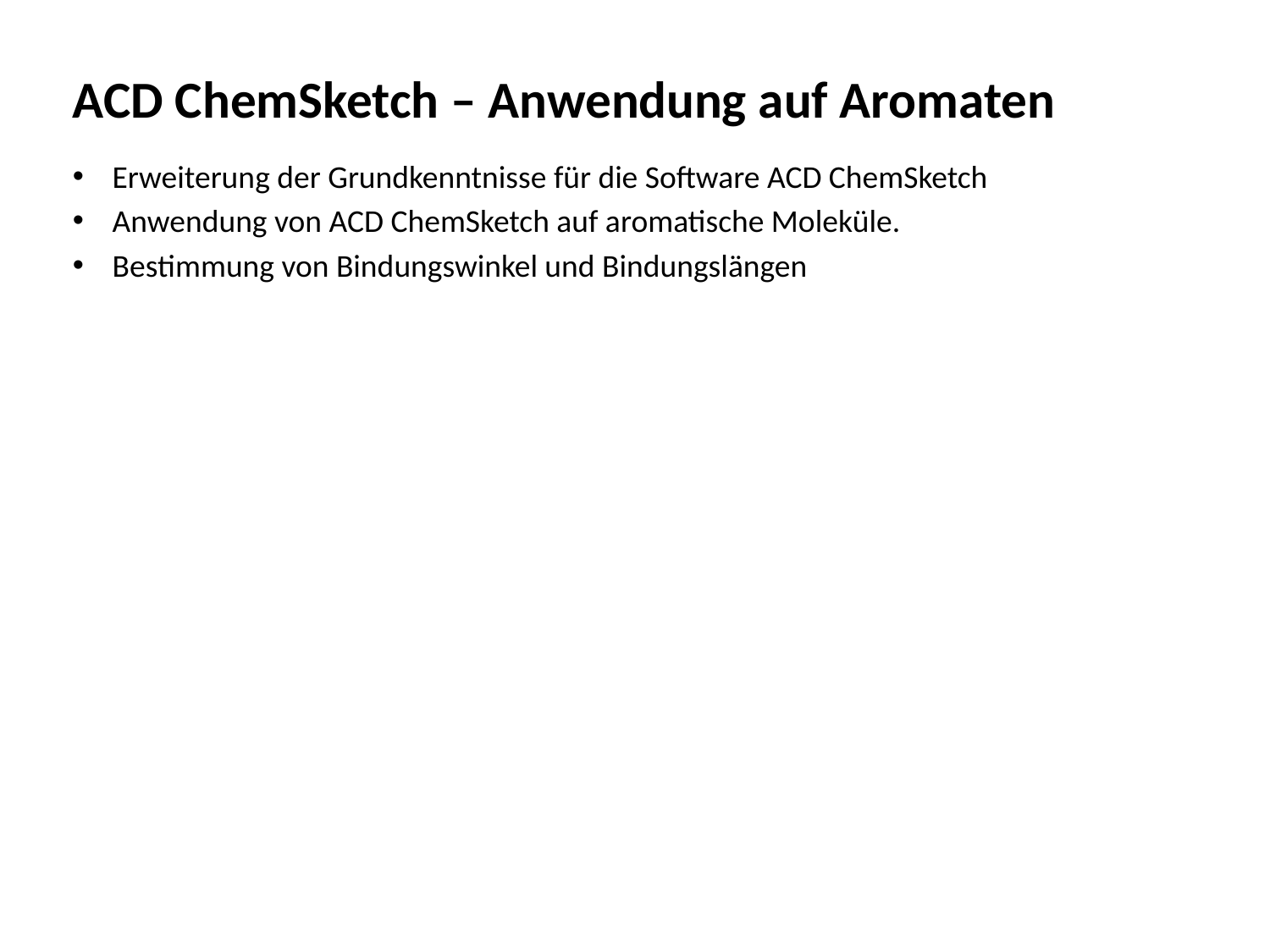

# ACD ChemSketch – Anwendung auf Aromaten
Erweiterung der Grundkenntnisse für die Software ACD ChemSketch
Anwendung von ACD ChemSketch auf aromatische Moleküle.
Bestimmung von Bindungswinkel und Bindungslängen